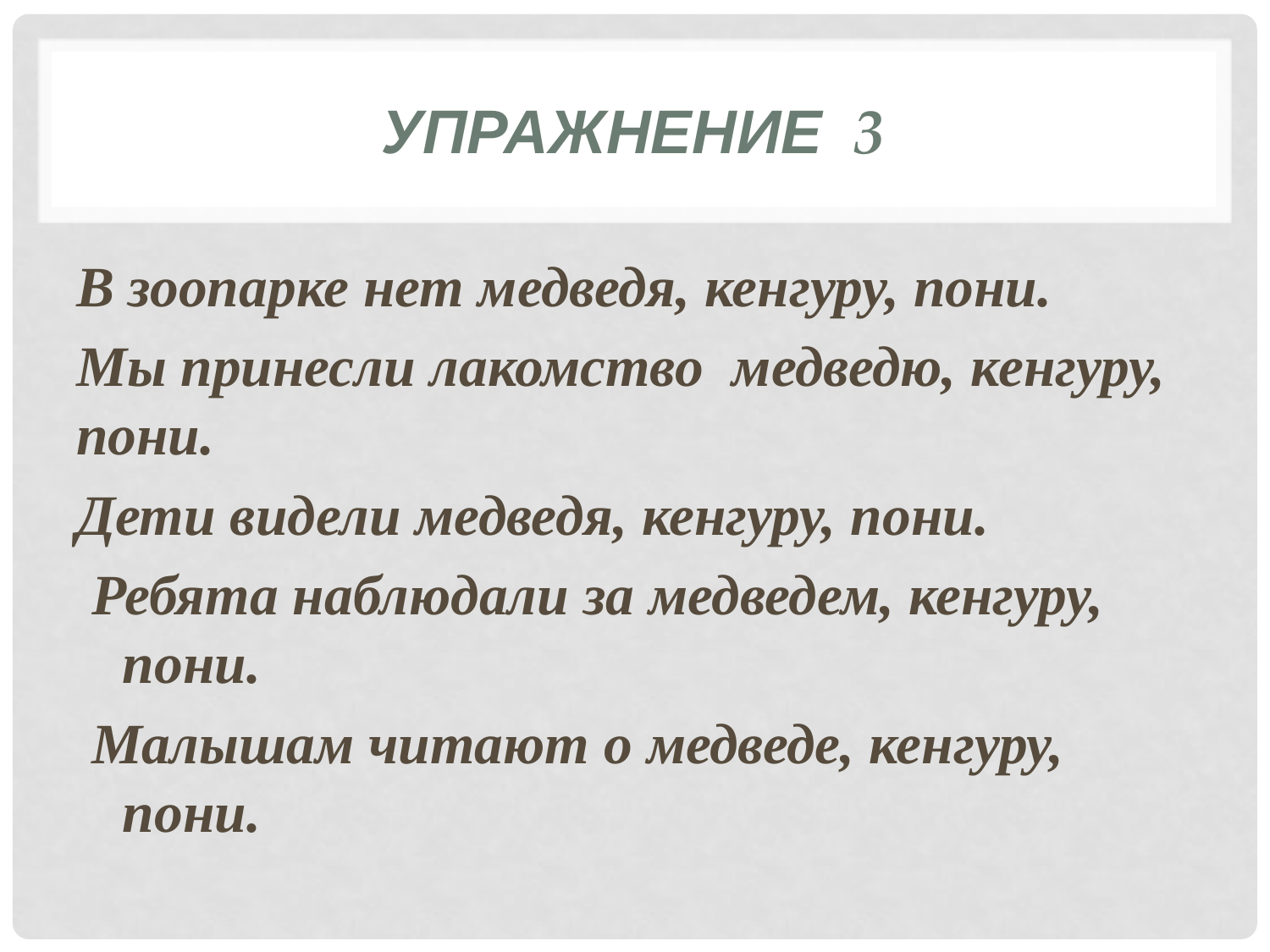

# Упражнение  3
В зоопарке нет медведя, кенгуру, пони.
Мы принесли лакомство  медведю, кенгуру, пони.
Дети видели медведя, кенгуру, пони.
Ребята наблюдали за медведем, кенгуру, пони.
Малышам читают о медведе, кенгуру, пони.